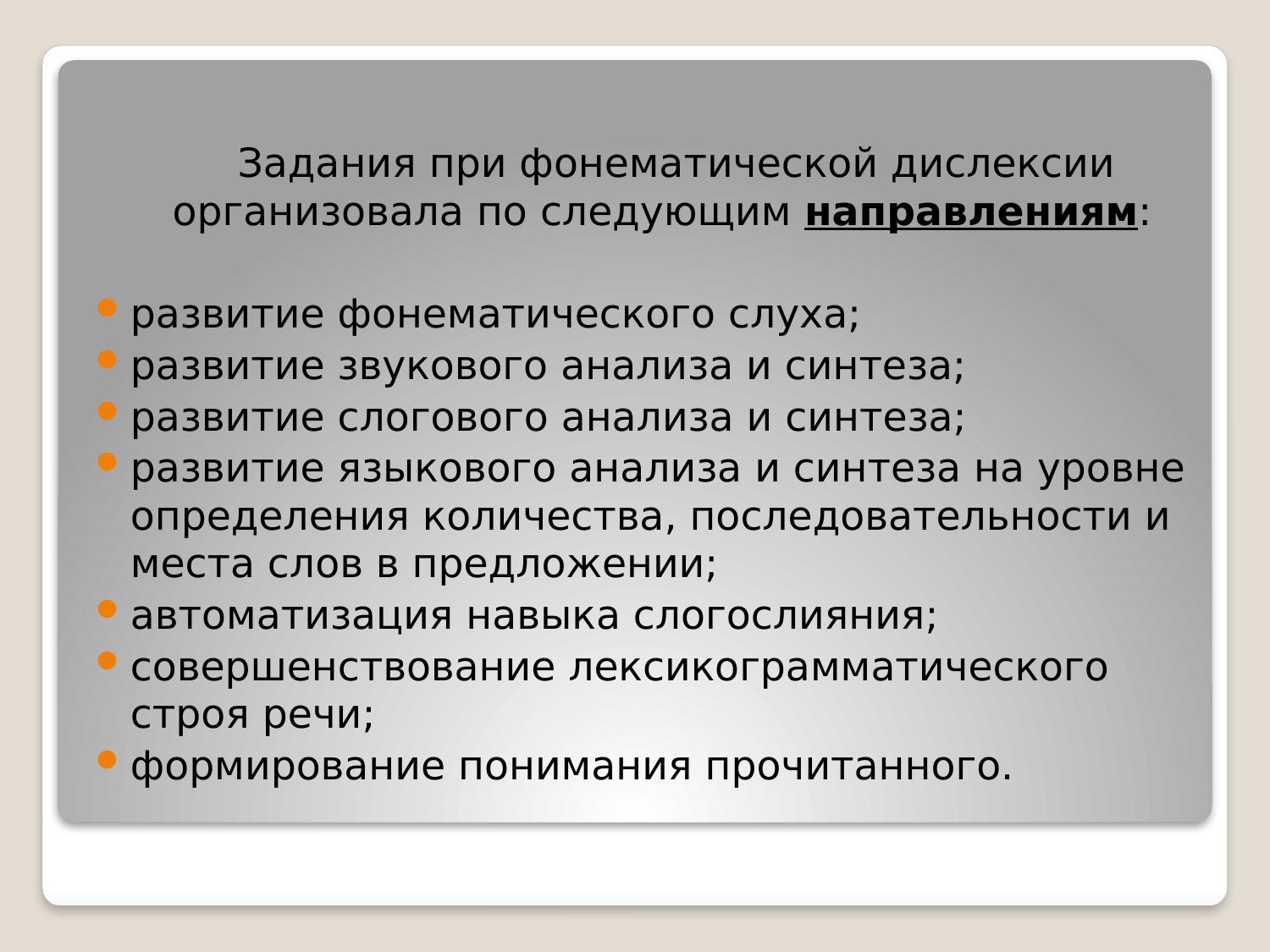

Задания при фонематической дислексии организовала по следующим направлениям:

развитие фонематического слуха;
развитие звукового анализа и синтеза;
развитие слогового анализа и синтеза;
развитие языкового анализа и синтеза на уровне определения количества, последовательности и места слов в предложении;
автоматизация навыка слогослияния;
совершенствование лексикограмматического строя речи;
формирование понимания прочитанного.